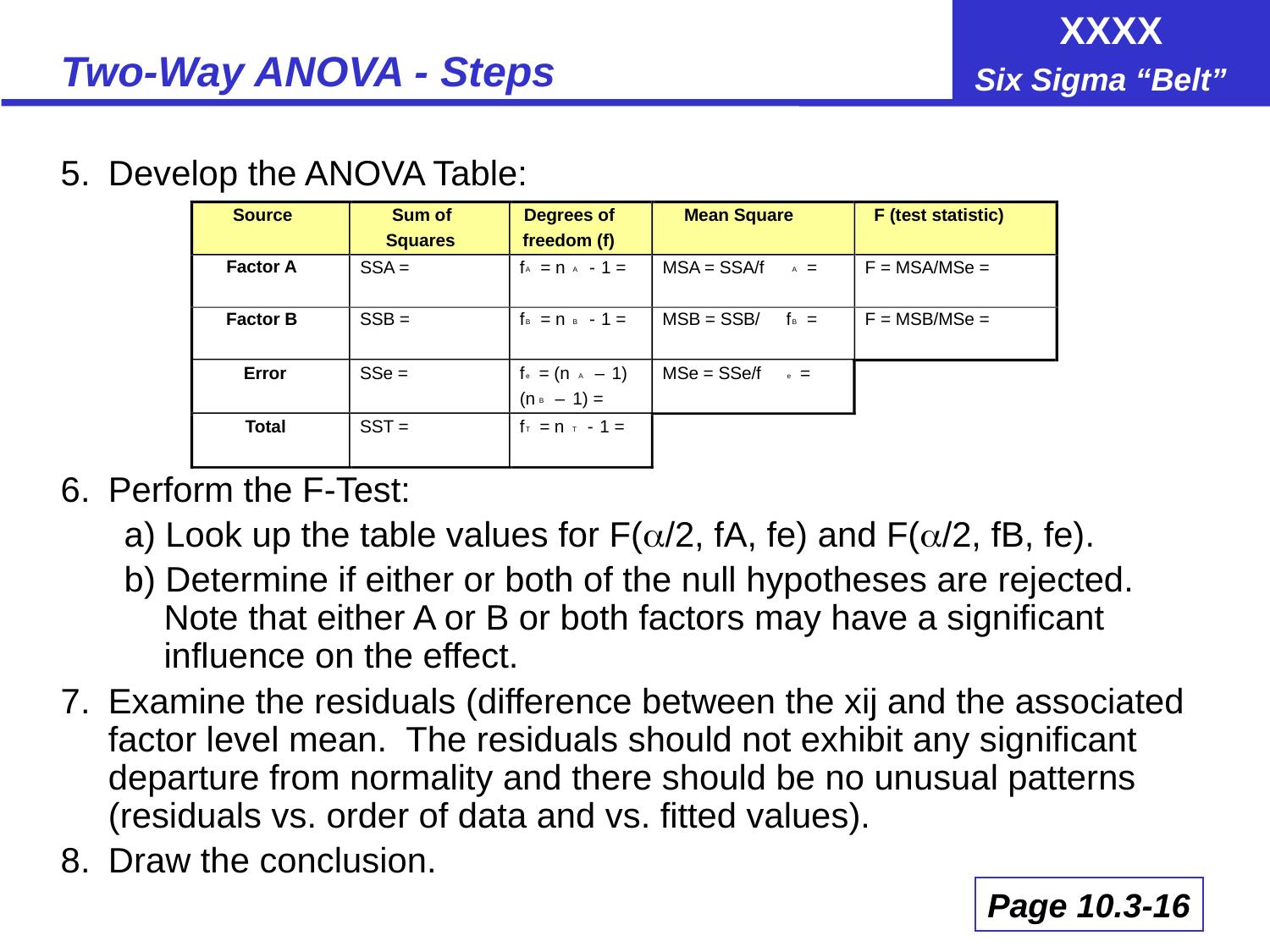

# Two-Way ANOVA - Steps
5.	Develop the ANOVA Table:

6.	Perform the F-Test:
a) Look up the table values for F(α/2, fA, fe) and F(α/2, fB, fe).
b) Determine if either or both of the null hypotheses are rejected.  Note that either A or B or both factors may have a significant influence on the effect.
7.	Examine the residuals (difference between the xij and the associated factor level mean.  The residuals should not exhibit any significant departure from normality and there should be no unusual patterns (residuals vs. order of data and vs. fitted values).
8.	Draw the conclusion.

Source

Sum of

Degrees of

Mean Square

F (test statistic)

Squares

freedom (f)

Factor A

SSA =

f
 = n

-
 1 =

MSA = SSA/f
 =

F = MSA/MSe =

A
A
A

Factor B

SSB =

f
 = n

-
 1 =

MSB = SSB/
f
 =

F = MSB/MSe =

B
B
B

Error

SSe =

f
 = (n

–
 1)
MSe = SSe/f
 =

e
A
e
(n

–
 1) =

B

Total

SST =

f
 = n

-
 1 =

T
T

Page 10.3-16